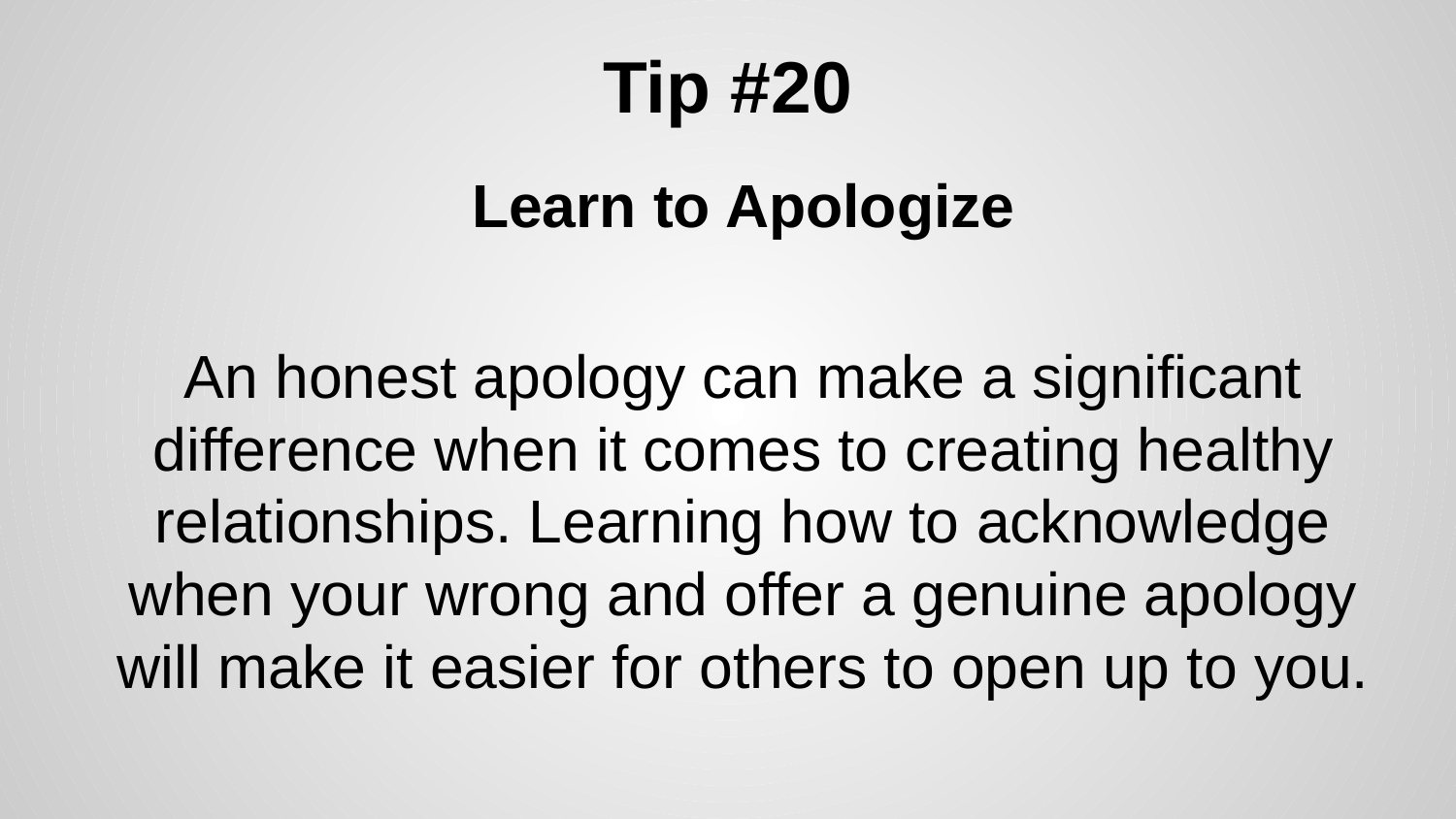

# Tip #20

Learn to Apologize

An honest apology can make a significant difference when it comes to creating healthy relationships. Learning how to acknowledge when your wrong and offer a genuine apology will make it easier for others to open up to you.